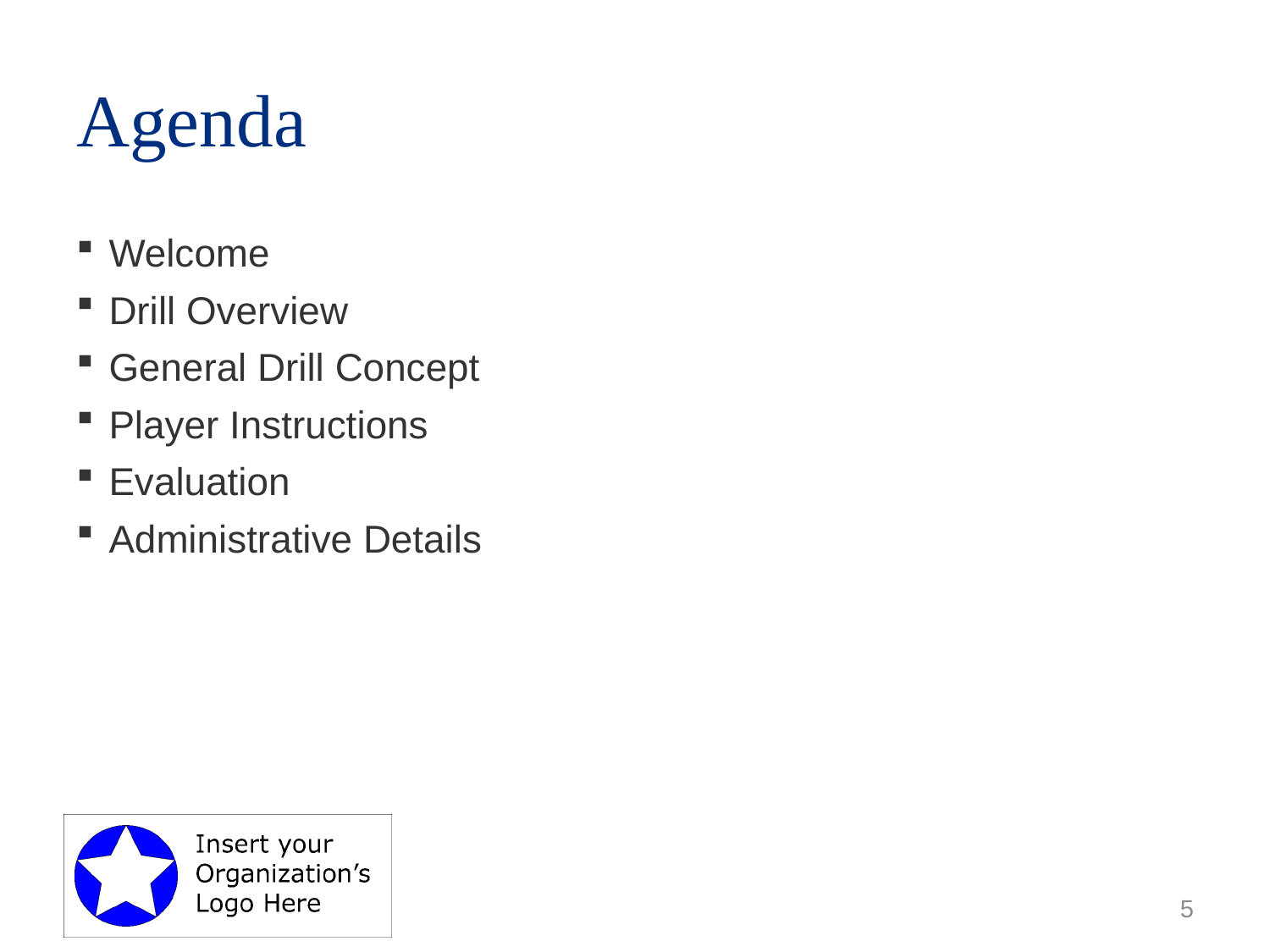

# Agenda
Welcome
Drill Overview
General Drill Concept
Player Instructions
Evaluation
Administrative Details

5